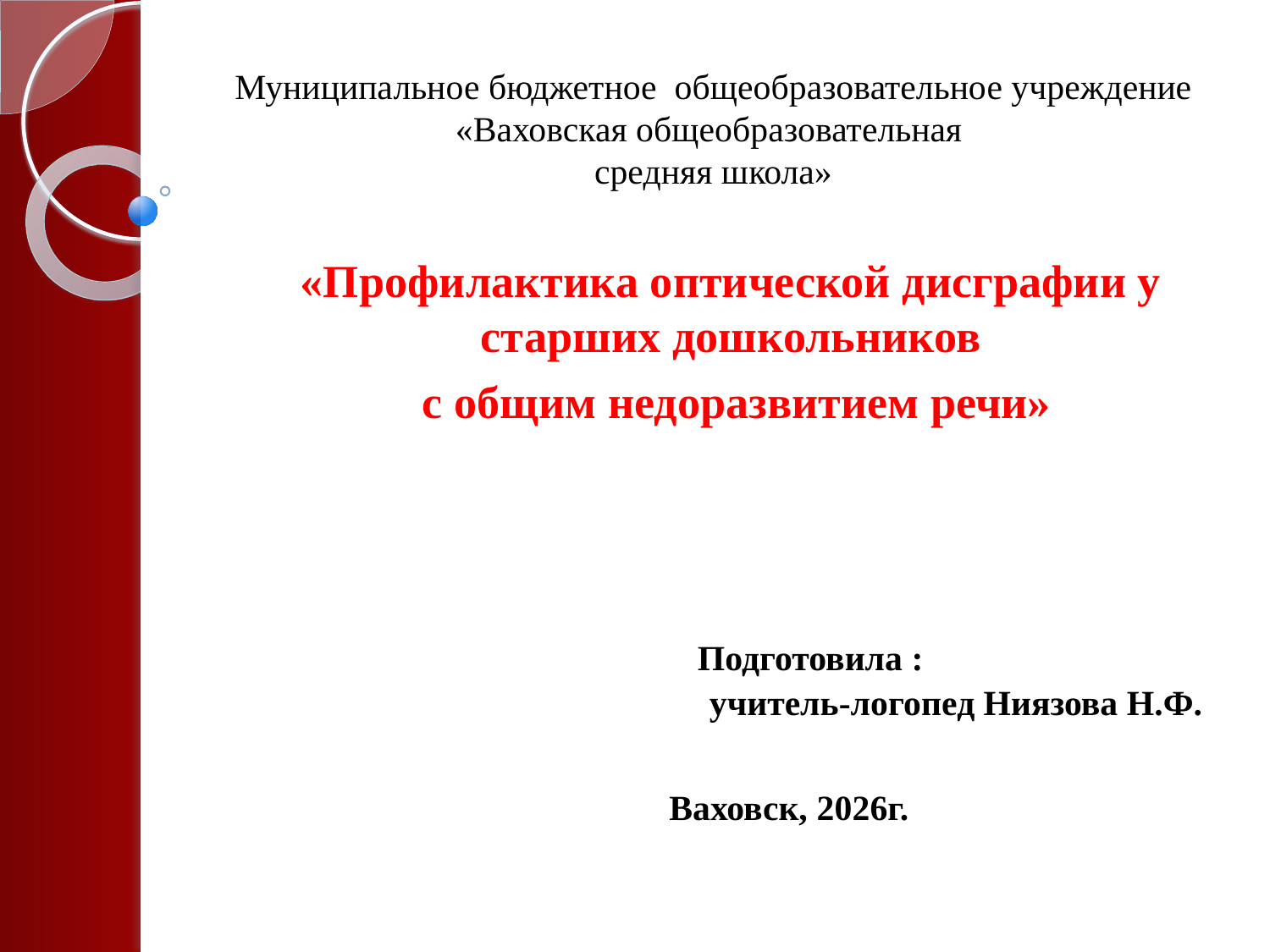

# Муниципальное бюджетное  общеобразовательное учреждение «Ваховская общеобразовательная средняя школа»

«Профилактика оптической дисграфии у старших дошкольников
 с общим недоразвитием речи»

               Подготовила :
                                                   учитель-логопед Ниязова Н.Ф.

             Ваховск, 2026г.